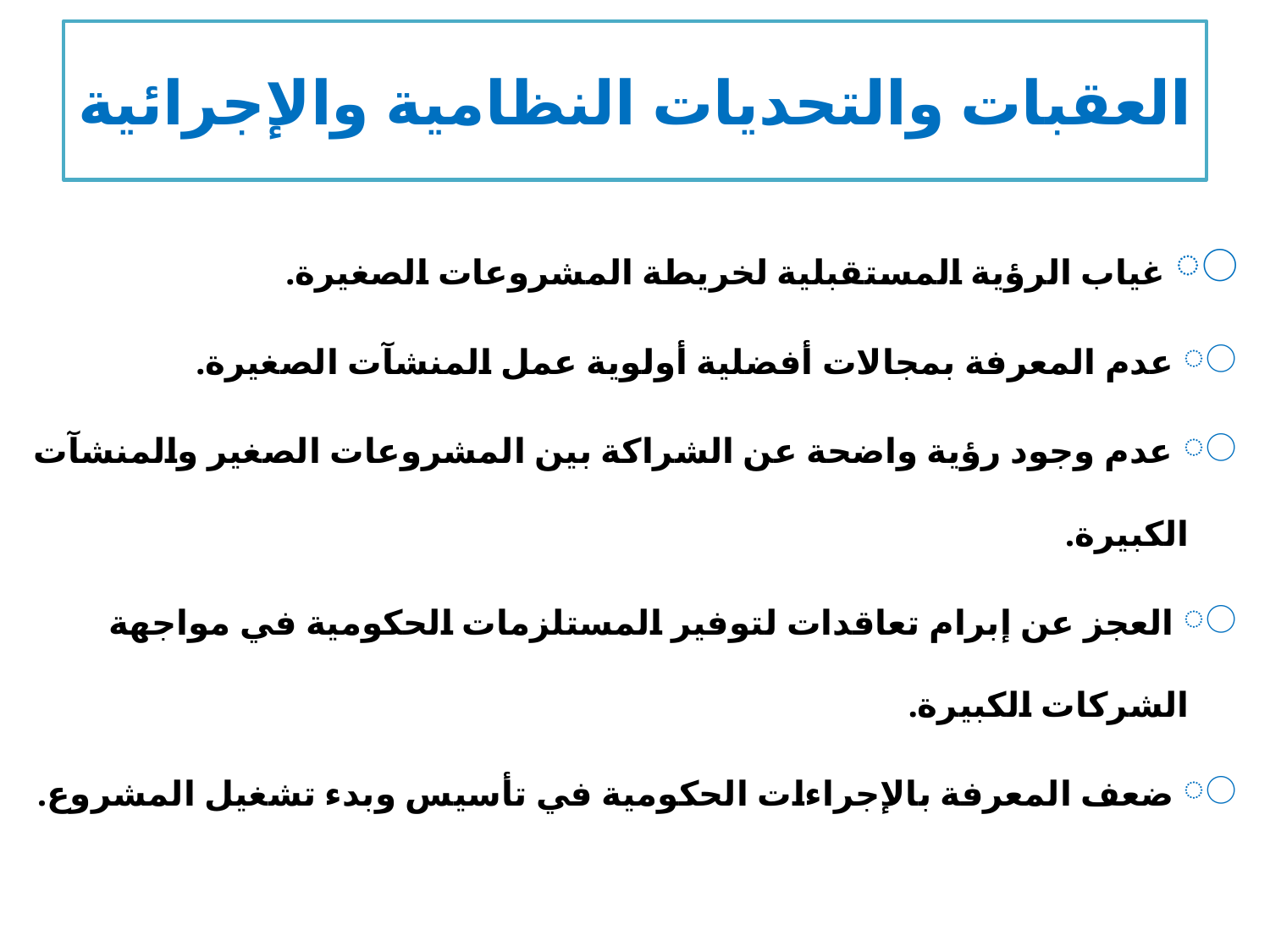

# العقبات والتحديات النظامية والإجرائية
 غياب الرؤية المستقبلية لخريطة المشروعات الصغيرة.
 عدم المعرفة بمجالات أفضلية أولوية عمل المنشآت الصغيرة.
 عدم وجود رؤية واضحة عن الشراكة بين المشروعات الصغير والمنشآت الكبيرة.
 العجز عن إبرام تعاقدات لتوفير المستلزمات الحكومية في مواجهة الشركات الكبيرة.
 ضعف المعرفة بالإجراءات الحكومية في تأسيس وبدء تشغيل المشروع.